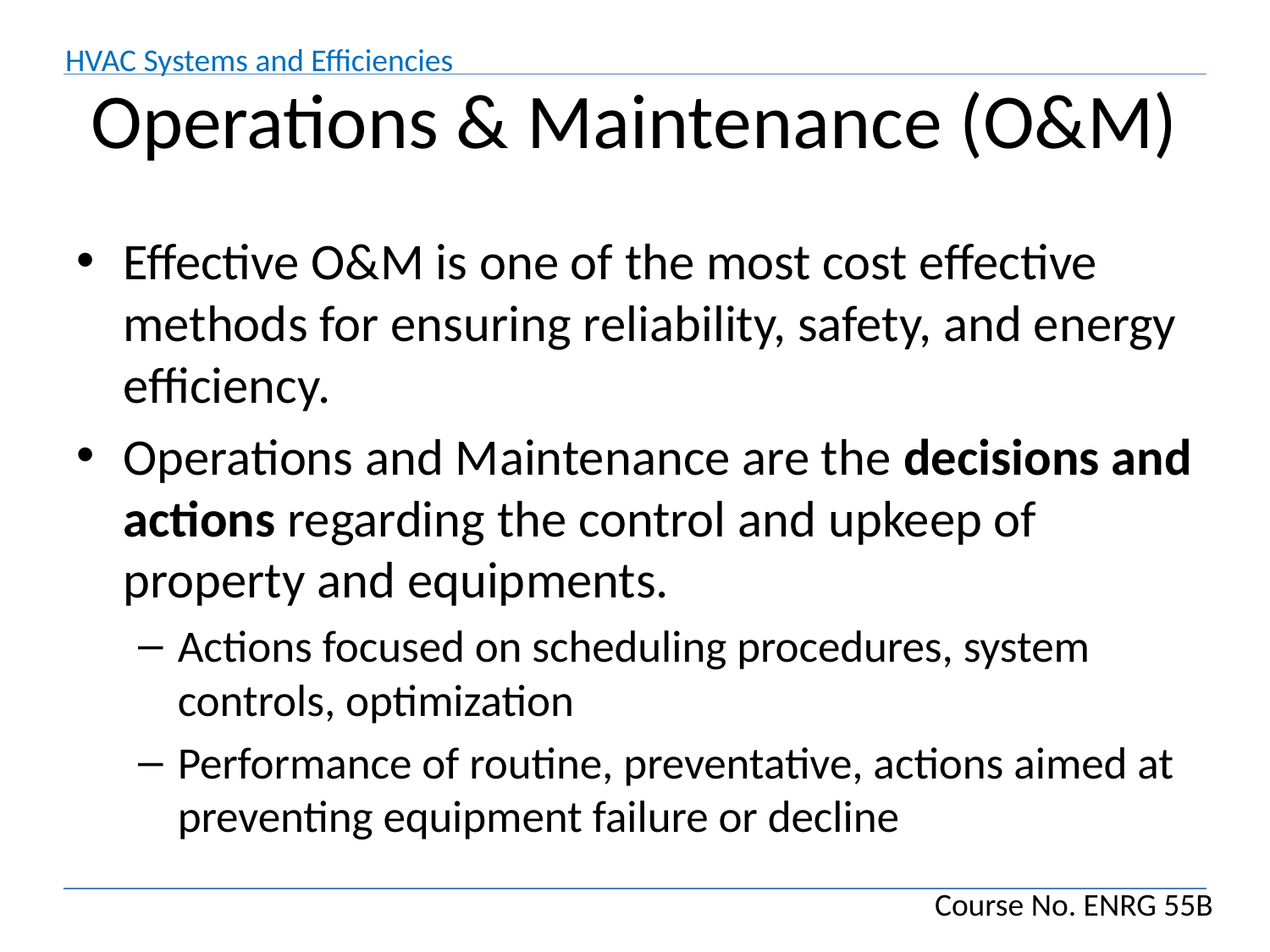

# Operations & Maintenance (O&M)
Effective O&M is one of the most cost effective methods for ensuring reliability, safety, and energy efficiency.
Operations and Maintenance are the decisions and actions regarding the control and upkeep of property and equipments.
Actions focused on scheduling procedures, system controls, optimization
Performance of routine, preventative, actions aimed at preventing equipment failure or decline